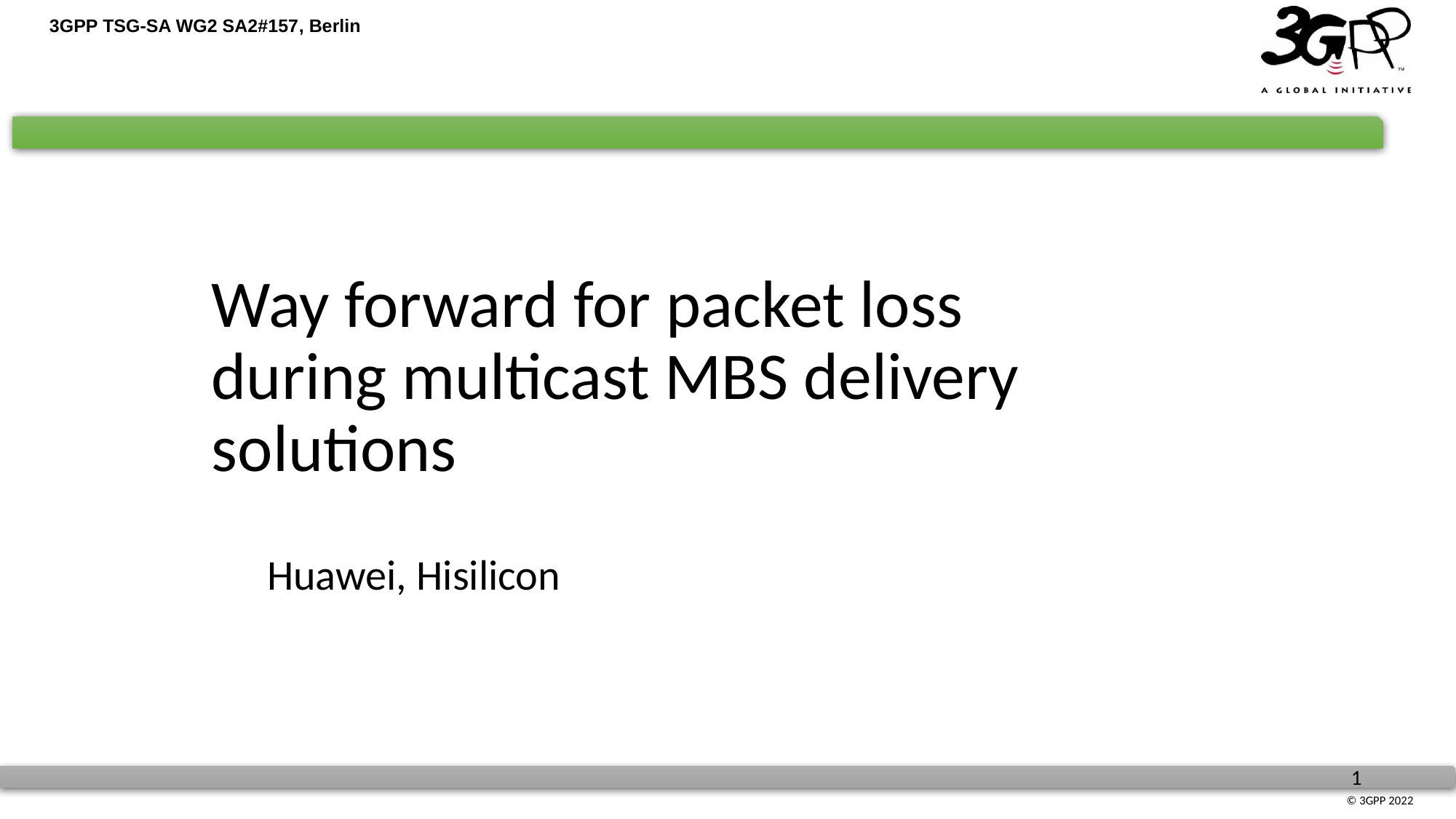

# Way forward for packet loss during multicast MBS delivery solutions
Huawei, Hisilicon